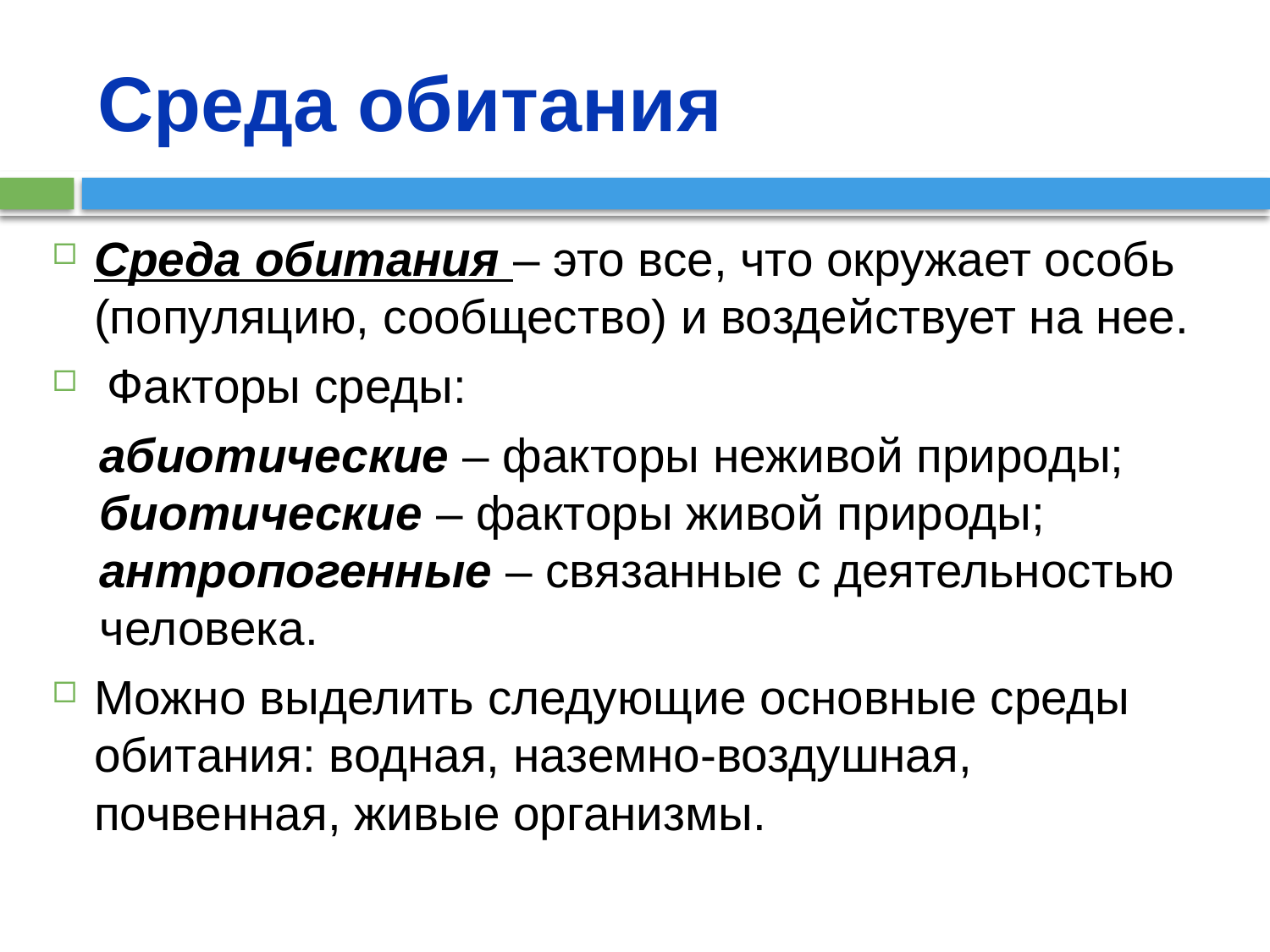

# Среда обитания
Среда обитания – это все, что окружает особь (популяцию, сообщество) и воздействует на нее.
 Факторы среды:
абиотические – факторы неживой природы; биотические – факторы живой природы; антропогенные – связанные с деятельностью человека.
Можно выделить следующие основные среды обитания: водная, наземно-воздушная, почвенная, живые организмы.